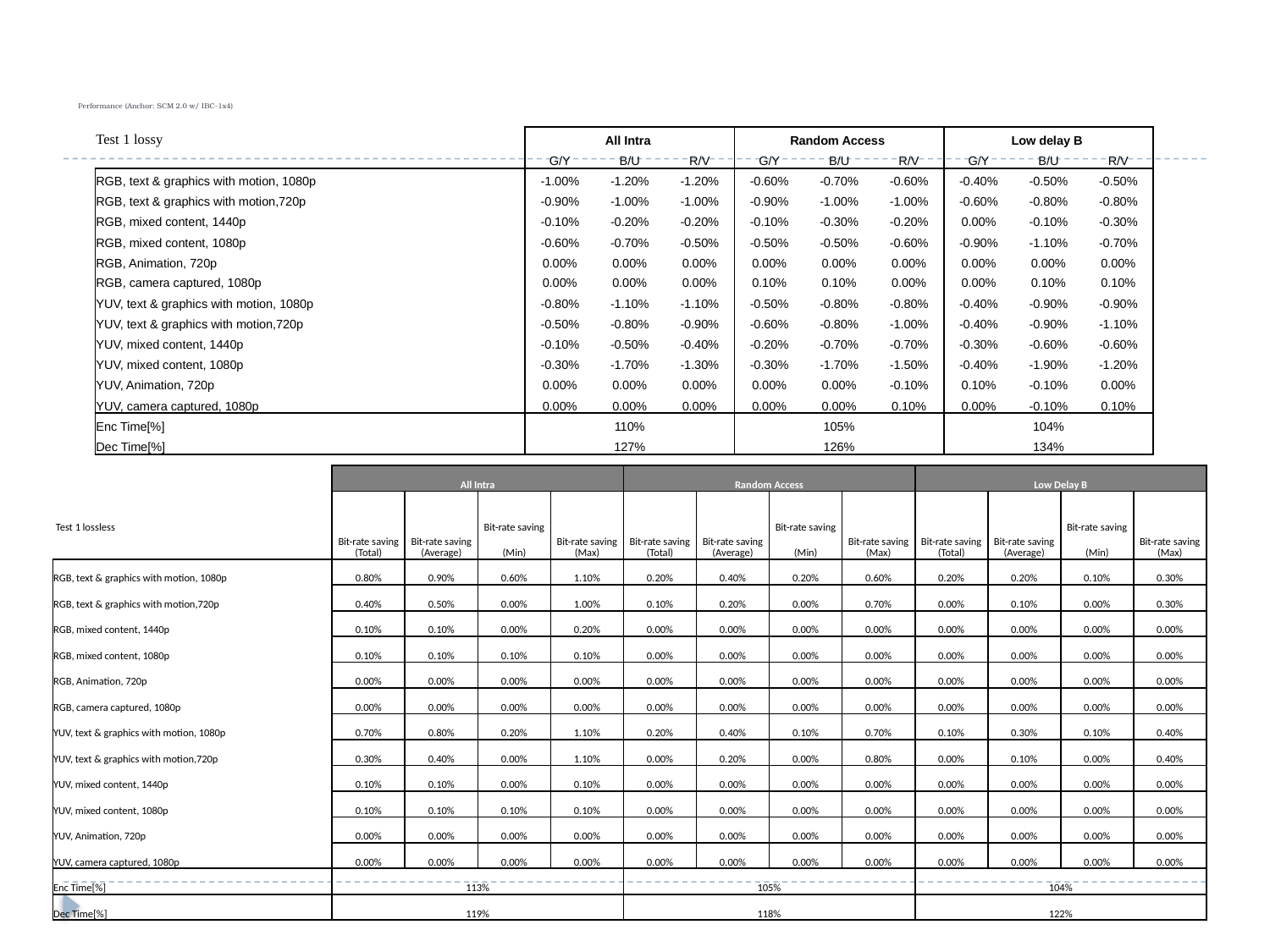

# Performance (Anchor: SCM 2.0 w/ IBC-1x4)
| Test 1 lossy | All Intra |  |  | Random Access |  |  | Low delay B |  |  |
| --- | --- | --- | --- | --- | --- | --- | --- | --- | --- |
|  | G/Y | B/U | R/V | G/Y | B/U | R/V | G/Y | B/U | R/V |
| RGB, text & graphics with motion, 1080p | -1.00% | -1.20% | -1.20% | -0.60% | -0.70% | -0.60% | -0.40% | -0.50% | -0.50% |
| RGB, text & graphics with motion,720p | -0.90% | -1.00% | -1.00% | -0.90% | -1.00% | -1.00% | -0.60% | -0.80% | -0.80% |
| RGB, mixed content, 1440p | -0.10% | -0.20% | -0.20% | -0.10% | -0.30% | -0.20% | 0.00% | -0.10% | -0.30% |
| RGB, mixed content, 1080p | -0.60% | -0.70% | -0.50% | -0.50% | -0.50% | -0.60% | -0.90% | -1.10% | -0.70% |
| RGB, Animation, 720p | 0.00% | 0.00% | 0.00% | 0.00% | 0.00% | 0.00% | 0.00% | 0.00% | 0.00% |
| RGB, camera captured, 1080p | 0.00% | 0.00% | 0.00% | 0.10% | 0.10% | 0.00% | 0.00% | 0.10% | 0.10% |
| YUV, text & graphics with motion, 1080p | -0.80% | -1.10% | -1.10% | -0.50% | -0.80% | -0.80% | -0.40% | -0.90% | -0.90% |
| YUV, text & graphics with motion,720p | -0.50% | -0.80% | -0.90% | -0.60% | -0.80% | -1.00% | -0.40% | -0.90% | -1.10% |
| YUV, mixed content, 1440p | -0.10% | -0.50% | -0.40% | -0.20% | -0.70% | -0.70% | -0.30% | -0.60% | -0.60% |
| YUV, mixed content, 1080p | -0.30% | -1.70% | -1.30% | -0.30% | -1.70% | -1.50% | -0.40% | -1.90% | -1.20% |
| YUV, Animation, 720p | 0.00% | 0.00% | 0.00% | 0.00% | 0.00% | -0.10% | 0.10% | -0.10% | 0.00% |
| YUV, camera captured, 1080p | 0.00% | 0.00% | 0.00% | 0.00% | 0.00% | 0.10% | 0.00% | -0.10% | 0.10% |
| Enc Time[%] | 110% |  |  | 105% |  |  | 104% |  |  |
| Dec Time[%] | 127% |  |  | 126% |  |  | 134% |  |  |
|  | All Intra |  |  |  | Random Access |  |  |  | Low Delay B |  |  |  |
| --- | --- | --- | --- | --- | --- | --- | --- | --- | --- | --- | --- | --- |
| Test 1 lossless | Bit-rate saving (Total) | Bit-rate saving (Average) | Bit-rate saving | Bit-rate saving (Max) | Bit-rate saving (Total) | Bit-rate saving (Average) | Bit-rate saving | Bit-rate saving (Max) | Bit-rate saving (Total) | Bit-rate saving (Average) | Bit-rate saving | Bit-rate saving (Max) |
|  |  |  | (Min) |  |  |  | (Min) |  |  |  | (Min) |  |
| RGB, text & graphics with motion, 1080p | 0.80% | 0.90% | 0.60% | 1.10% | 0.20% | 0.40% | 0.20% | 0.60% | 0.20% | 0.20% | 0.10% | 0.30% |
| RGB, text & graphics with motion,720p | 0.40% | 0.50% | 0.00% | 1.00% | 0.10% | 0.20% | 0.00% | 0.70% | 0.00% | 0.10% | 0.00% | 0.30% |
| RGB, mixed content, 1440p | 0.10% | 0.10% | 0.00% | 0.20% | 0.00% | 0.00% | 0.00% | 0.00% | 0.00% | 0.00% | 0.00% | 0.00% |
| RGB, mixed content, 1080p | 0.10% | 0.10% | 0.10% | 0.10% | 0.00% | 0.00% | 0.00% | 0.00% | 0.00% | 0.00% | 0.00% | 0.00% |
| RGB, Animation, 720p | 0.00% | 0.00% | 0.00% | 0.00% | 0.00% | 0.00% | 0.00% | 0.00% | 0.00% | 0.00% | 0.00% | 0.00% |
| RGB, camera captured, 1080p | 0.00% | 0.00% | 0.00% | 0.00% | 0.00% | 0.00% | 0.00% | 0.00% | 0.00% | 0.00% | 0.00% | 0.00% |
| YUV, text & graphics with motion, 1080p | 0.70% | 0.80% | 0.20% | 1.10% | 0.20% | 0.40% | 0.10% | 0.70% | 0.10% | 0.30% | 0.10% | 0.40% |
| YUV, text & graphics with motion,720p | 0.30% | 0.40% | 0.00% | 1.10% | 0.00% | 0.20% | 0.00% | 0.80% | 0.00% | 0.10% | 0.00% | 0.40% |
| YUV, mixed content, 1440p | 0.10% | 0.10% | 0.00% | 0.10% | 0.00% | 0.00% | 0.00% | 0.00% | 0.00% | 0.00% | 0.00% | 0.00% |
| YUV, mixed content, 1080p | 0.10% | 0.10% | 0.10% | 0.10% | 0.00% | 0.00% | 0.00% | 0.00% | 0.00% | 0.00% | 0.00% | 0.00% |
| YUV, Animation, 720p | 0.00% | 0.00% | 0.00% | 0.00% | 0.00% | 0.00% | 0.00% | 0.00% | 0.00% | 0.00% | 0.00% | 0.00% |
| YUV, camera captured, 1080p | 0.00% | 0.00% | 0.00% | 0.00% | 0.00% | 0.00% | 0.00% | 0.00% | 0.00% | 0.00% | 0.00% | 0.00% |
| Enc Time[%] | 113% |  |  |  | 105% |  |  |  | 104% |  |  |  |
| Dec Time[%] | 119% |  |  |  | 118% |  |  |  | 122% |  |  |  |